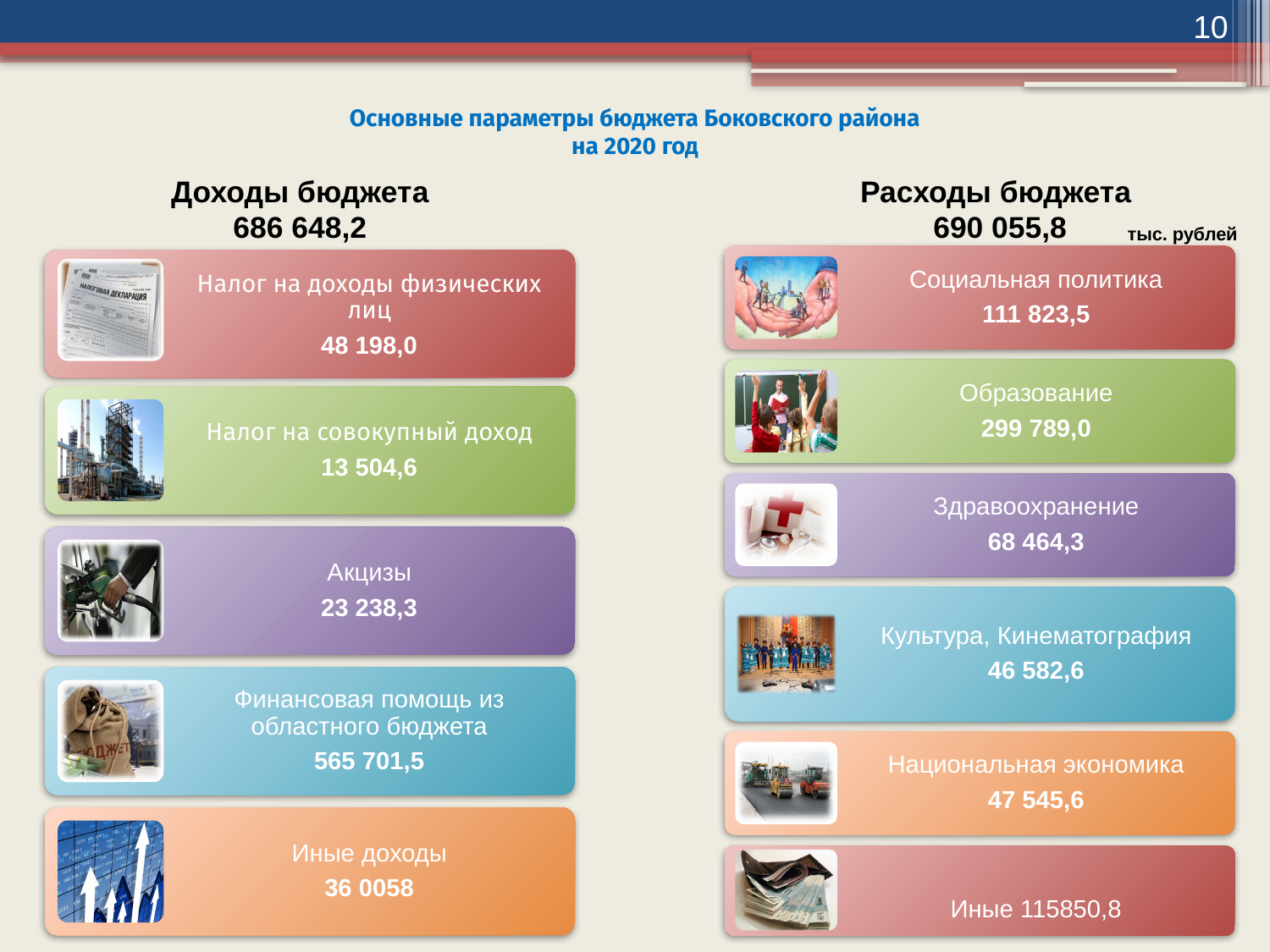

10

# Основные параметры бюджета Боковского района на 2020 год
Доходы бюджета
686 648,2
Расходы бюджета
690 055,8
тыс. рублей

Налог на доходы физических лиц
48 198,0

Налог на совокупный доход
13 504,6
Акцизы
23 238,3
Финансовая помощь из областного бюджета
565 701,5
Иные доходы
36 0058
Социальная политика
111 823,5
Образование
299 789,0
Здравоохранение
68 464,3
Культура, Кинематография
46 582,6
Национальная экономика
47 545,6

Иные 115850,8